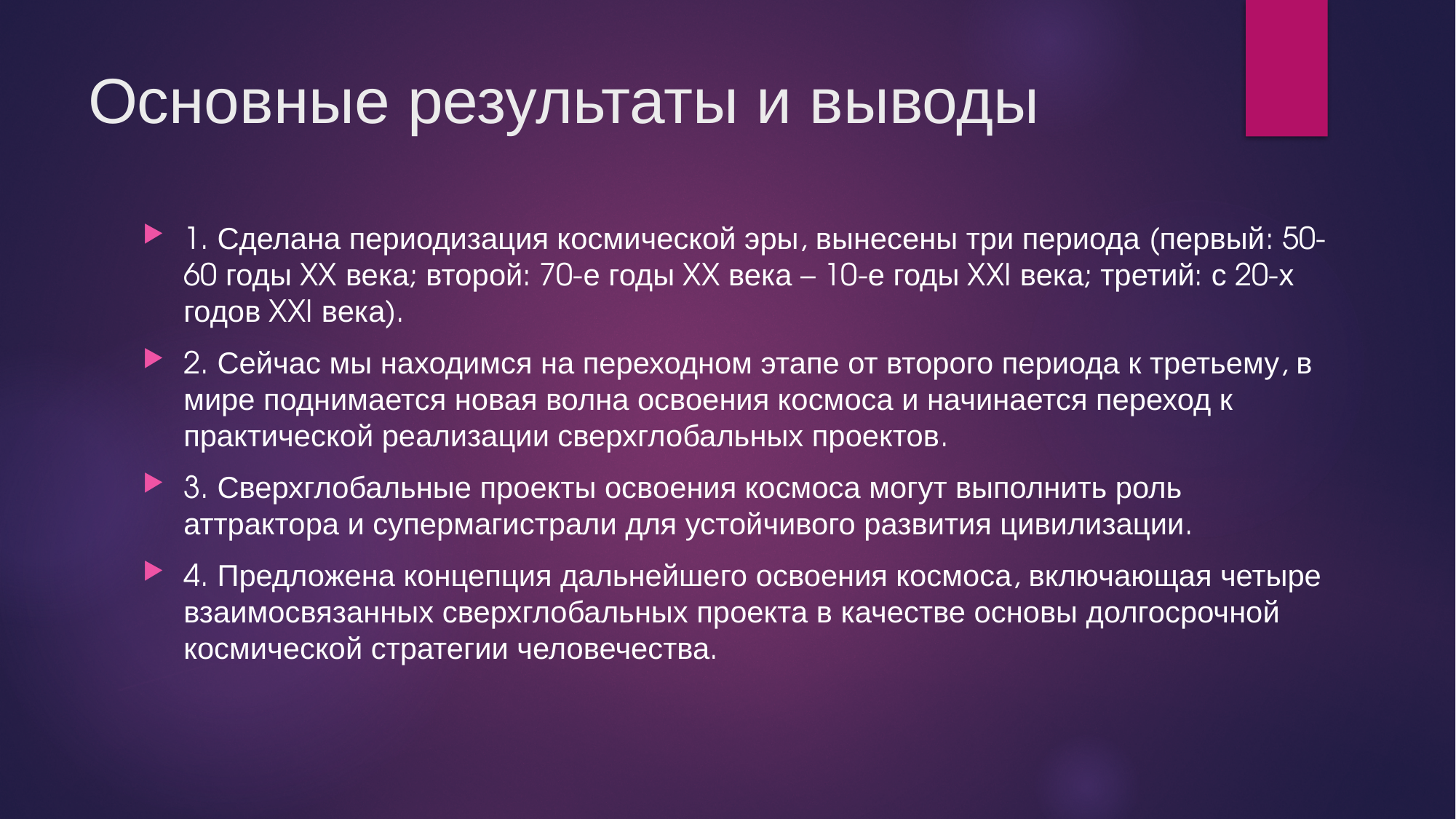

# Основные результаты и выводы

1. Сделана периодизация космической эры, вынесены три периода (первый: 50-60 годы XX века; второй: 70-е годы XX века – 10-е годы XXI века; третий: с 20-х годов XXI века).
2. Сейчас мы находимся на переходном этапе от второго периода к третьему, в мире поднимается новая волна освоения космоса и начинается переход к практической реализации сверхглобальных проектов.
3. Сверхглобальные проекты освоения космоса могут выполнить роль аттрактора и супермагистрали для устойчивого развития цивилизации.
4. Предложена концепция дальнейшего освоения космоса, включающая четыре взаимосвязанных сверхглобальных проекта в качестве основы долгосрочной космической стратегии человечества.